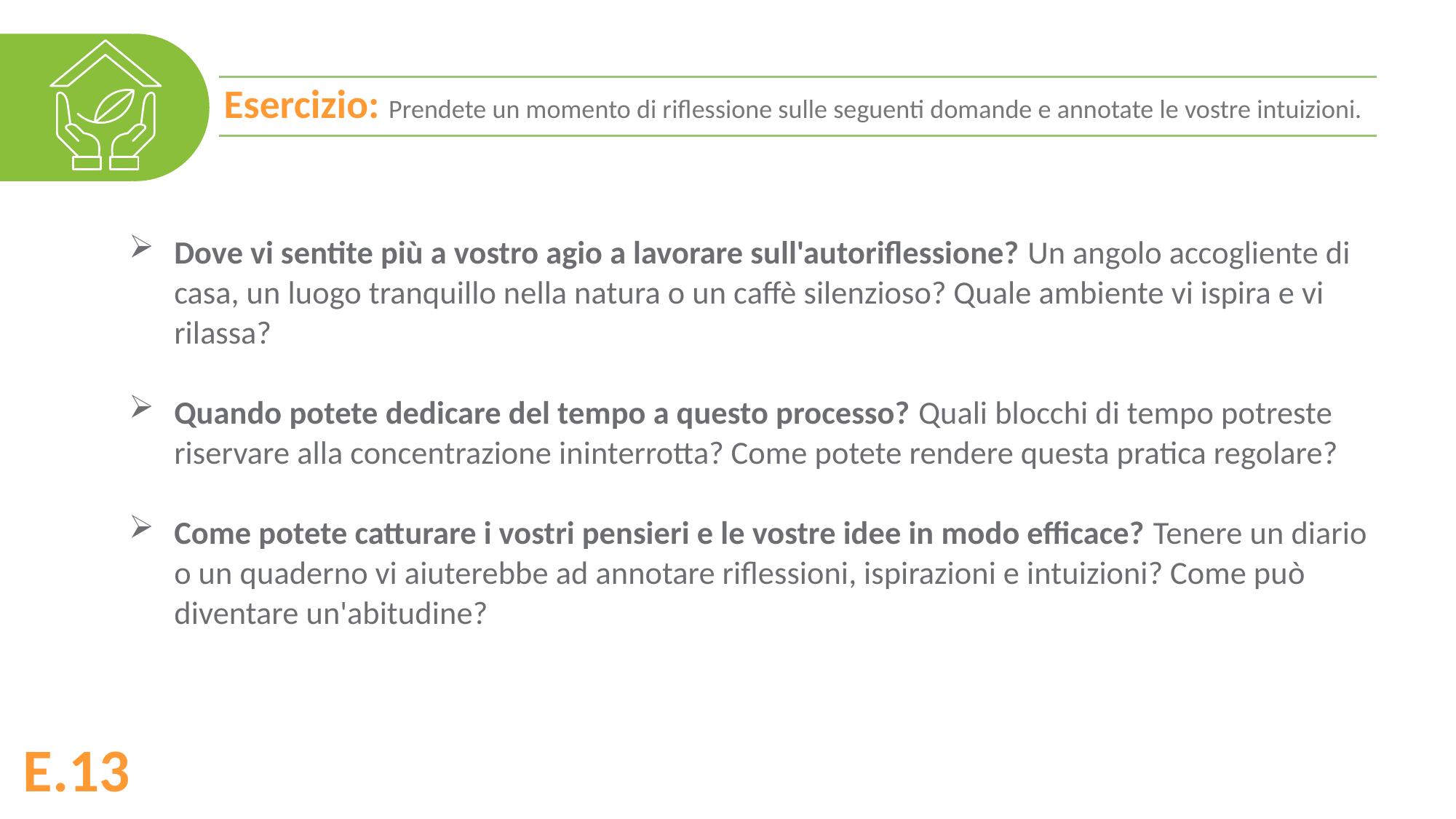

Esercizio: Prendete un momento di riflessione sulle seguenti domande e annotate le vostre intuizioni.

Dove vi sentite più a vostro agio a lavorare sull'autoriflessione? Un angolo accogliente di casa, un luogo tranquillo nella natura o un caffè silenzioso? Quale ambiente vi ispira e vi rilassa?

Quando potete dedicare del tempo a questo processo? Quali blocchi di tempo potreste riservare alla concentrazione ininterrotta? Come potete rendere questa pratica regolare?

Come potete catturare i vostri pensieri e le vostre idee in modo efficace? Tenere un diario o un quaderno vi aiuterebbe ad annotare riflessioni, ispirazioni e intuizioni? Come può diventare un'abitudine?

E.13